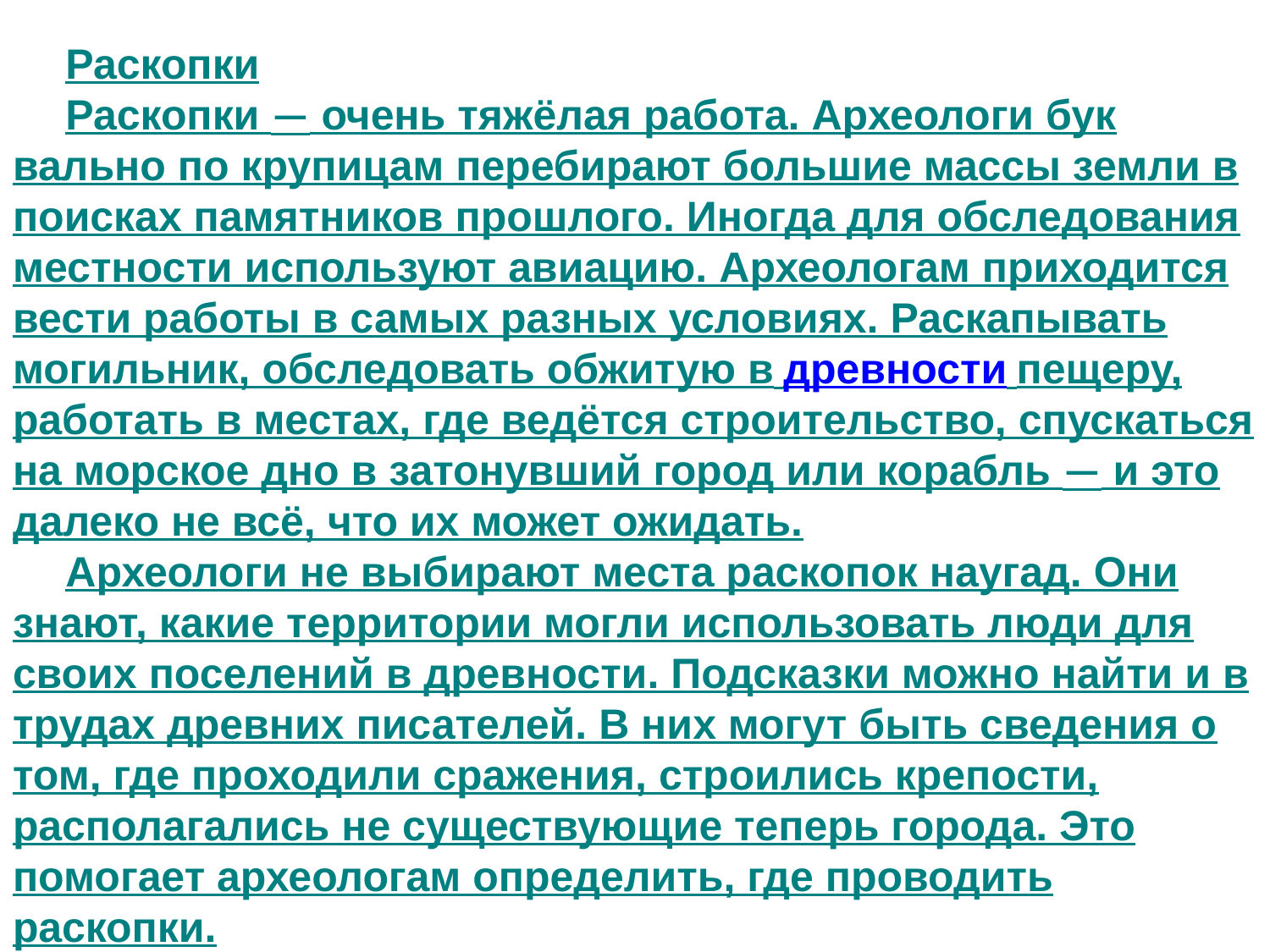

Раскопки
Раскопки — очень тяжёлая работа. Археологи бук­вально по крупицам перебирают большие массы земли в поисках памятников прошлого. Иногда для обследования местности используют авиацию. Археологам приходится вести работы в самых разных условиях. Раскапывать могильник, обследовать обжитую в древности пещеру, работать в местах, где ведётся строительство, спускаться на морское дно в затонувший город или корабль — и это далеко не всё, что их может ожидать.
Археологи не выбирают места раскопок наугад. Они знают, какие территории могли использовать люди для своих поселений в древности. Подсказки можно найти и в трудах древних писателей. В них могут быть сведения о том, где проходили сражения, строились крепости, располагались не существующие теперь города. Это помогает археологам определить, где проводить раскопки.